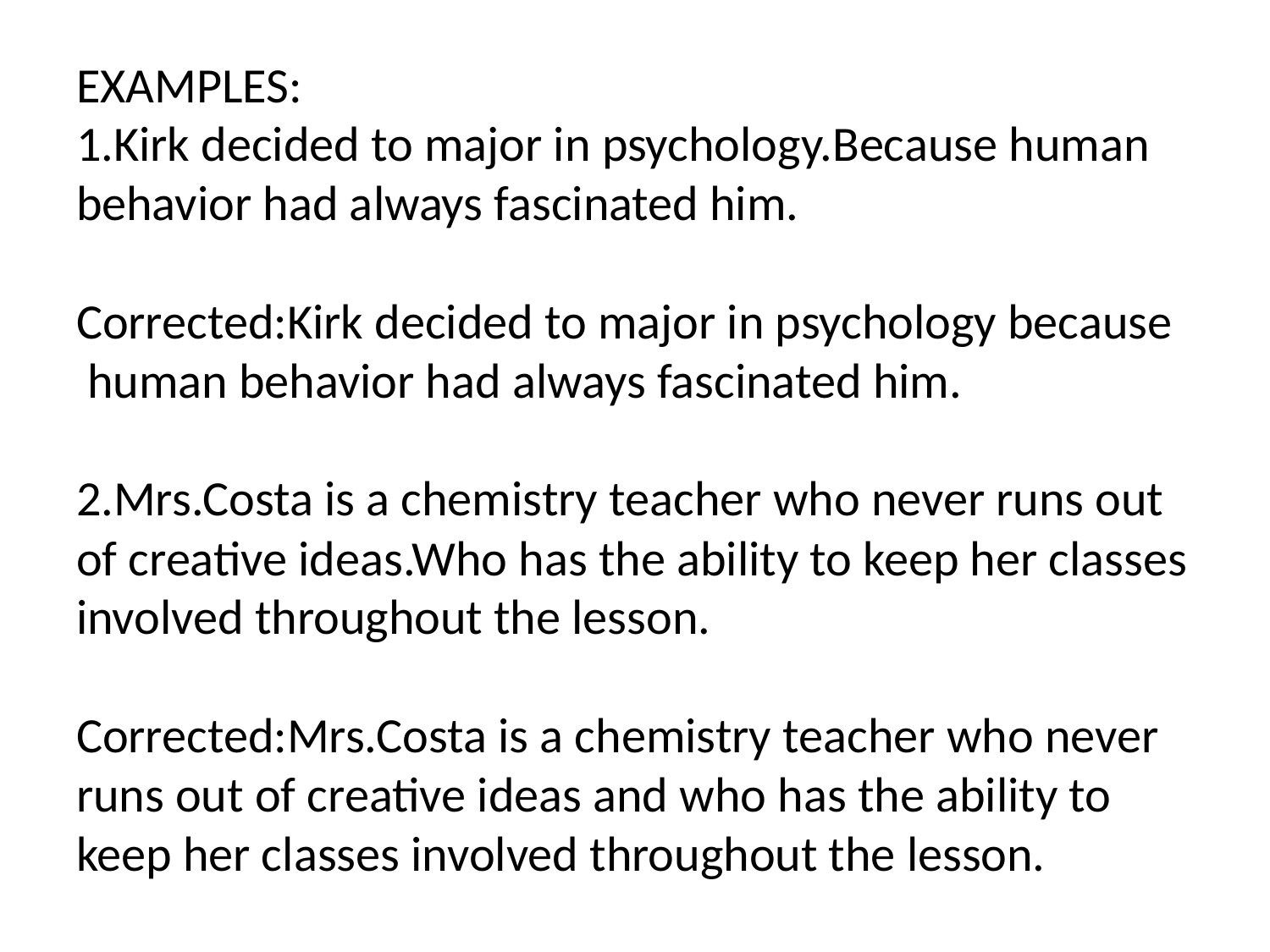

# EXAMPLES: 1.Kirk decided to major in psychology.Because human behavior had always fascinated him. Corrected:Kirk decided to major in psychology because human behavior had always fascinated him. 2.Mrs.Costa is a chemistry teacher who never runs out of creative ideas.Who has the ability to keep her classes involved throughout the lesson. Corrected:Mrs.Costa is a chemistry teacher who never runs out of creative ideas and who has the ability to keep her classes involved throughout the lesson.